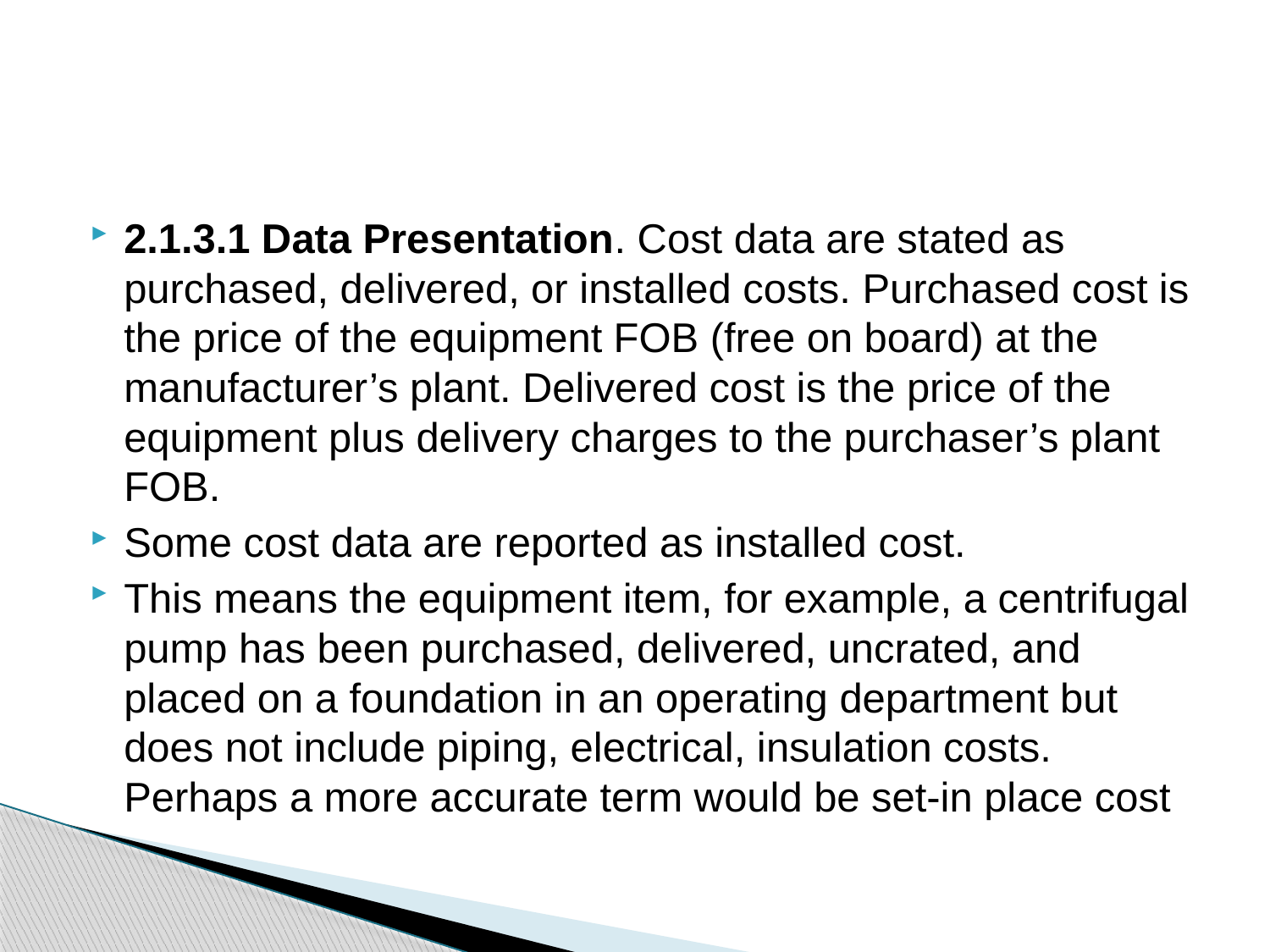

2.1.3.1 Data Presentation. Cost data are stated as purchased, delivered, or installed costs. Purchased cost is the price of the equipment FOB (free on board) at the manufacturer’s plant. Delivered cost is the price of the equipment plus delivery charges to the purchaser’s plant FOB.
Some cost data are reported as installed cost.
This means the equipment item, for example, a centrifugal pump has been purchased, delivered, uncrated, and placed on a foundation in an operating department but does not include piping, electrical, insulation costs. Perhaps a more accurate term would be set-in place cost